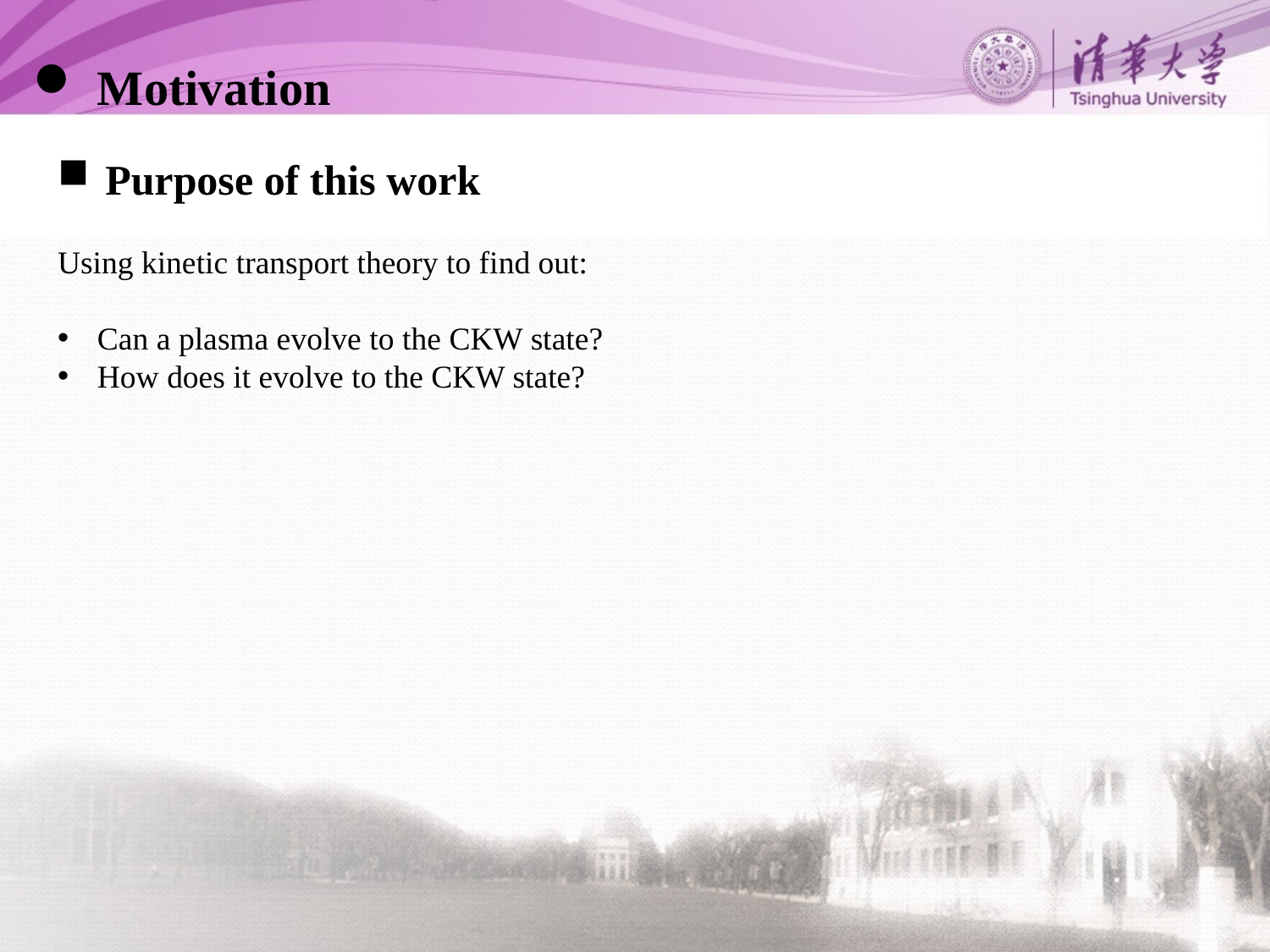

Motivation
Purpose of this work
Using kinetic transport theory to find out:

Can a plasma evolve to the CKW state?
How does it evolve to the CKW state?